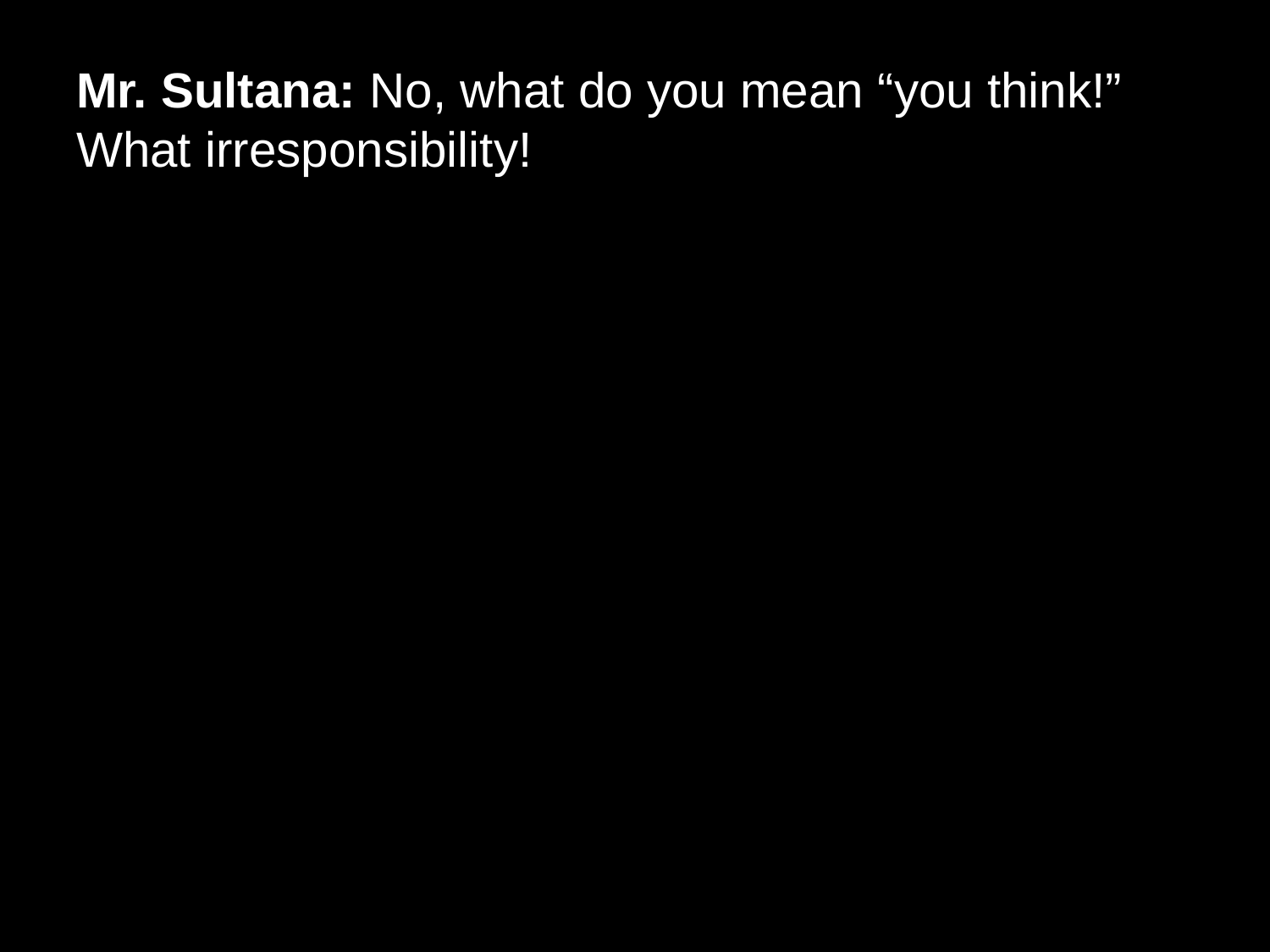

# Mr. Sultana: No, what do you mean “you think!” What irresponsibility!